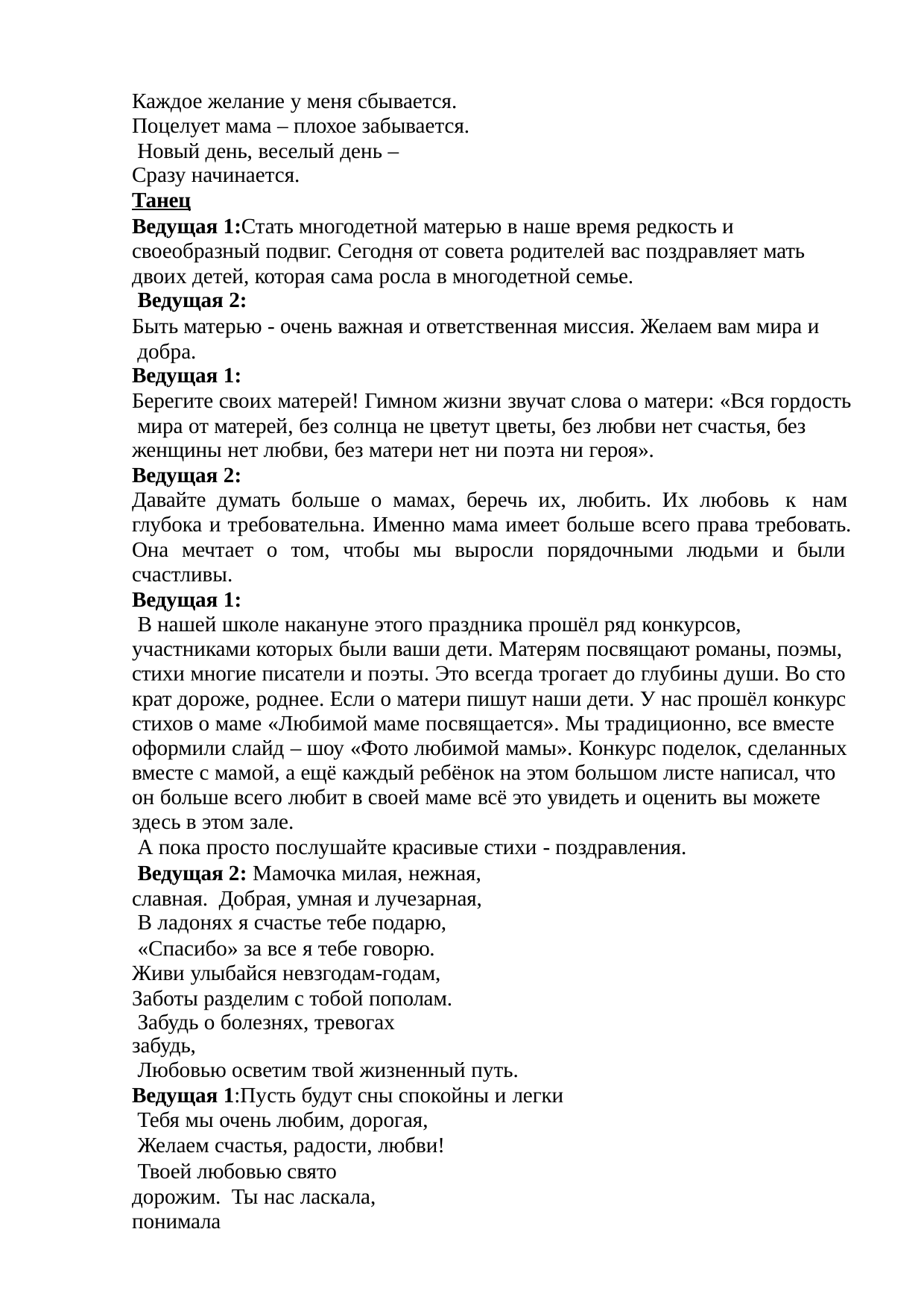

Каждое желание у меня сбывается.  Поцелует мама – плохое забывается.  Новый день, веселый день –
Сразу начинается.
Танец
Ведущая 1:Стать многодетной матерью в наше время редкость и  своеобразный подвиг. Сегодня от совета родителей вас поздравляет мать  двоих детей, которая сама росла в многодетной семье.
Ведущая 2:
Быть матерью - очень важная и ответственная миссия. Желаем вам мира и  добра.
Ведущая 1:
Берегите своих матерей! Гимном жизни звучат слова о матери: «Вся гордость  мира от матерей, без солнца не цветут цветы, без любви нет счастья, без
женщины нет любви, без матери нет ни поэта ни героя».
Ведущая 2:
Давайте думать больше о мамах, беречь их, любить. Их любовь к нам  глубока и требовательна. Именно мама имеет больше всего права требовать.  Она мечтает о том, чтобы мы выросли порядочными людьми и были  счастливы.
Ведущая 1:
В нашей школе накануне этого праздника прошёл ряд конкурсов,  участниками которых были ваши дети. Матерям посвящают романы, поэмы,  стихи многие писатели и поэты. Это всегда трогает до глубины души. Во сто  крат дороже, роднее. Если о матери пишут наши дети. У нас прошёл конкурс  стихов о маме «Любимой маме посвящается». Мы традиционно, все вместе  оформили слайд – шоу «Фото любимой мамы». Конкурс поделок, сделанных  вместе с мамой, а ещё каждый ребёнок на этом большом листе написал, что  он больше всего любит в своей маме всё это увидеть и оценить вы можете  здесь в этом зале.
А пока просто послушайте красивые стихи - поздравления.
Ведущая 2: Мамочка милая, нежная, славная.  Добрая, умная и лучезарная,
В ладонях я счастье тебе подарю,
«Спасибо» за все я тебе говорю.  Живи улыбайся невзгодам-годам,  Заботы разделим с тобой пополам.
Забудь о болезнях, тревогах забудь,
Любовью осветим твой жизненный путь.  Ведущая 1:Пусть будут сны спокойны и легки  Тебя мы очень любим, дорогая,
Желаем счастья, радости, любви!
Твоей любовью свято дорожим.  Ты нас ласкала, понимала